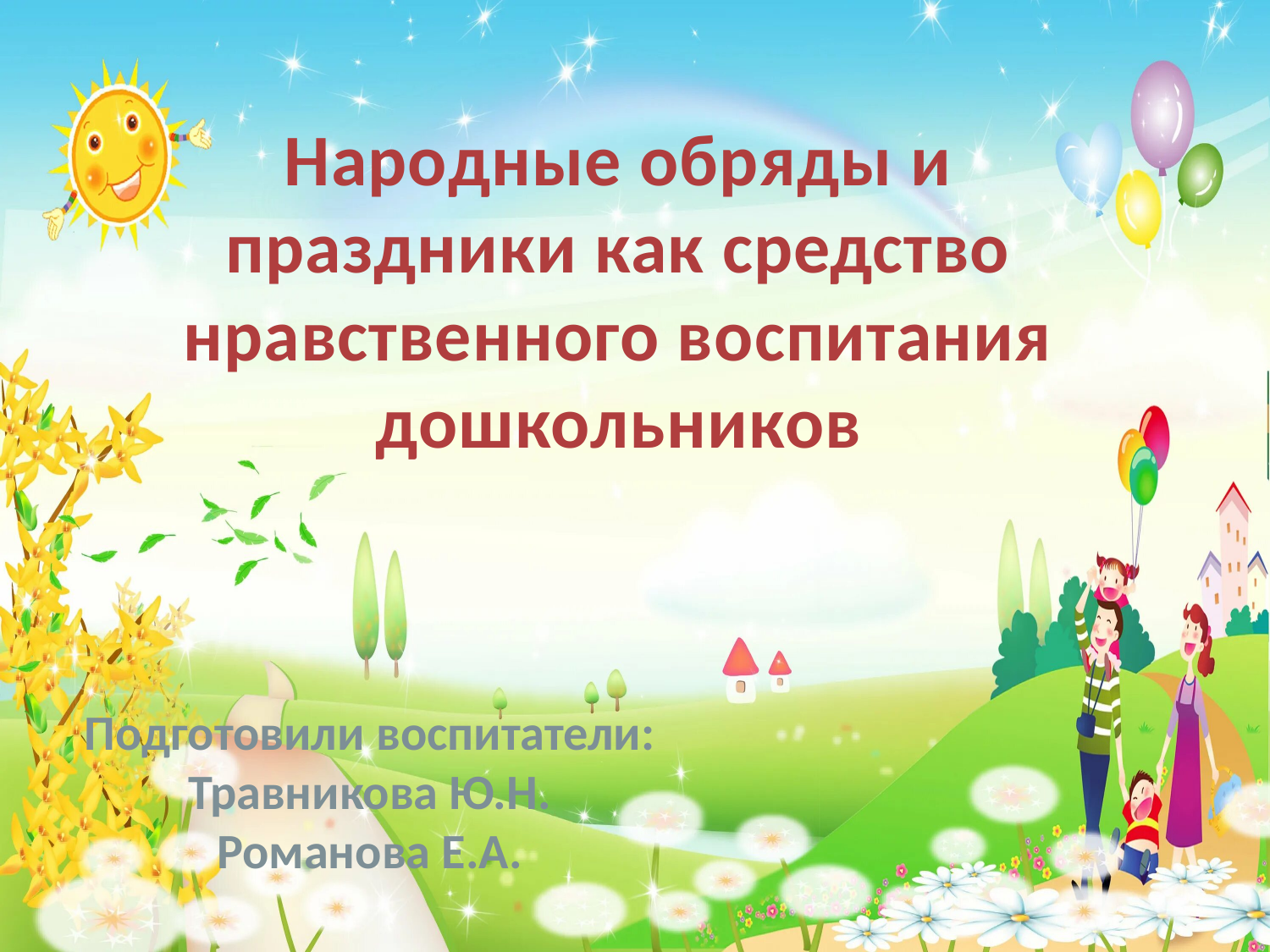

# Народные обряды и праздники как средство нравственного воспитания дошкольников
Подготовили воспитатели: Травникова Ю.Н.
Романова Е.А.